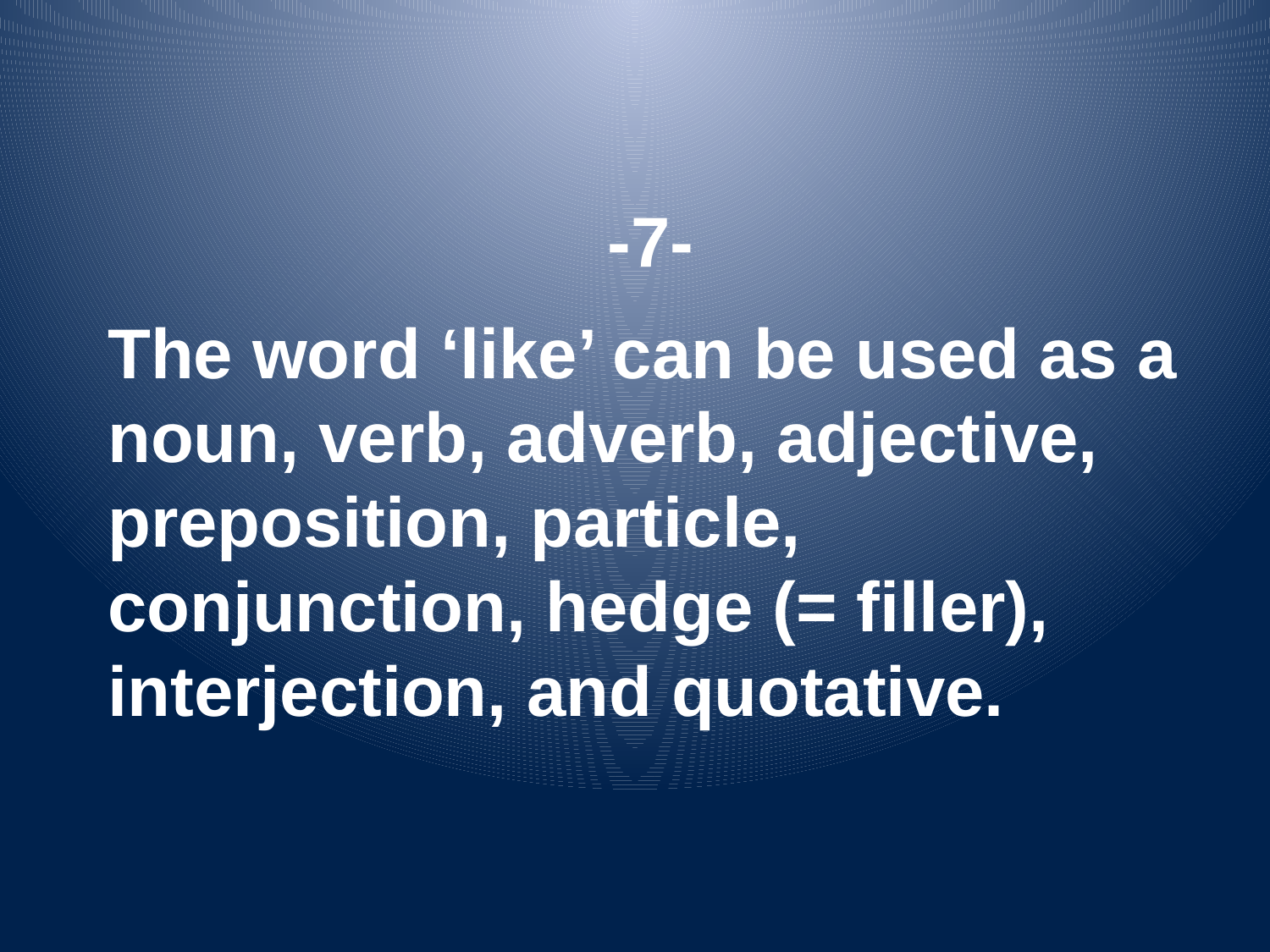

-7-

The word ‘like’ can be used as a noun, verb, adverb, adjective, preposition, particle, conjunction, hedge (= filler), interjection, and quotative.